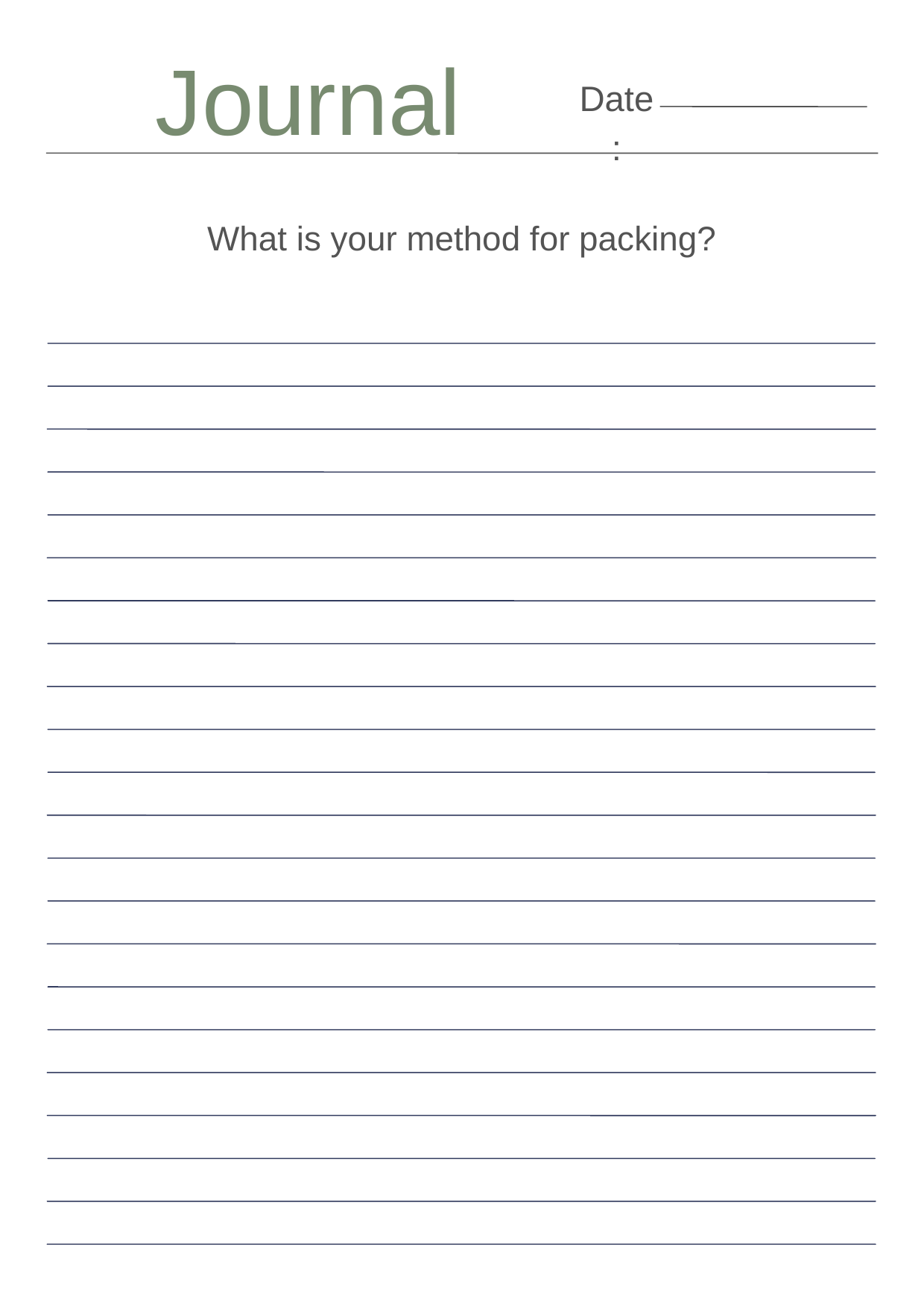

Journal
Date:

What is your method for packing?